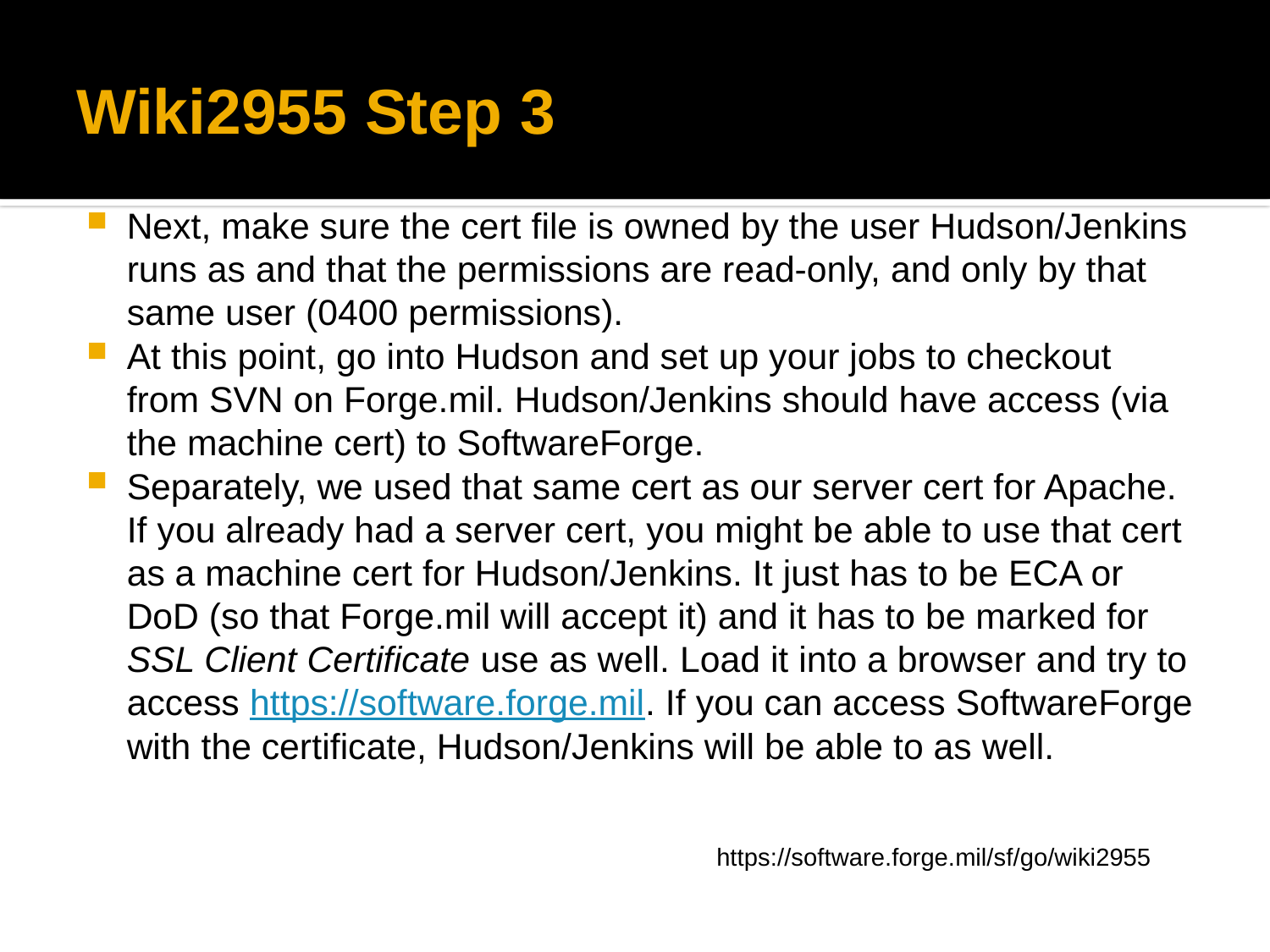

# Wiki2955 Step 3
Next, make sure the cert file is owned by the user Hudson/Jenkins runs as and that the permissions are read-only, and only by that same user (0400 permissions).
At this point, go into Hudson and set up your jobs to checkout from SVN on Forge.mil. Hudson/Jenkins should have access (via the machine cert) to SoftwareForge.
Separately, we used that same cert as our server cert for Apache. If you already had a server cert, you might be able to use that cert as a machine cert for Hudson/Jenkins. It just has to be ECA or DoD (so that Forge.mil will accept it) and it has to be marked for SSL Client Certificate use as well. Load it into a browser and try to access https://software.forge.mil. If you can access SoftwareForge with the certificate, Hudson/Jenkins will be able to as well.
https://software.forge.mil/sf/go/wiki2955